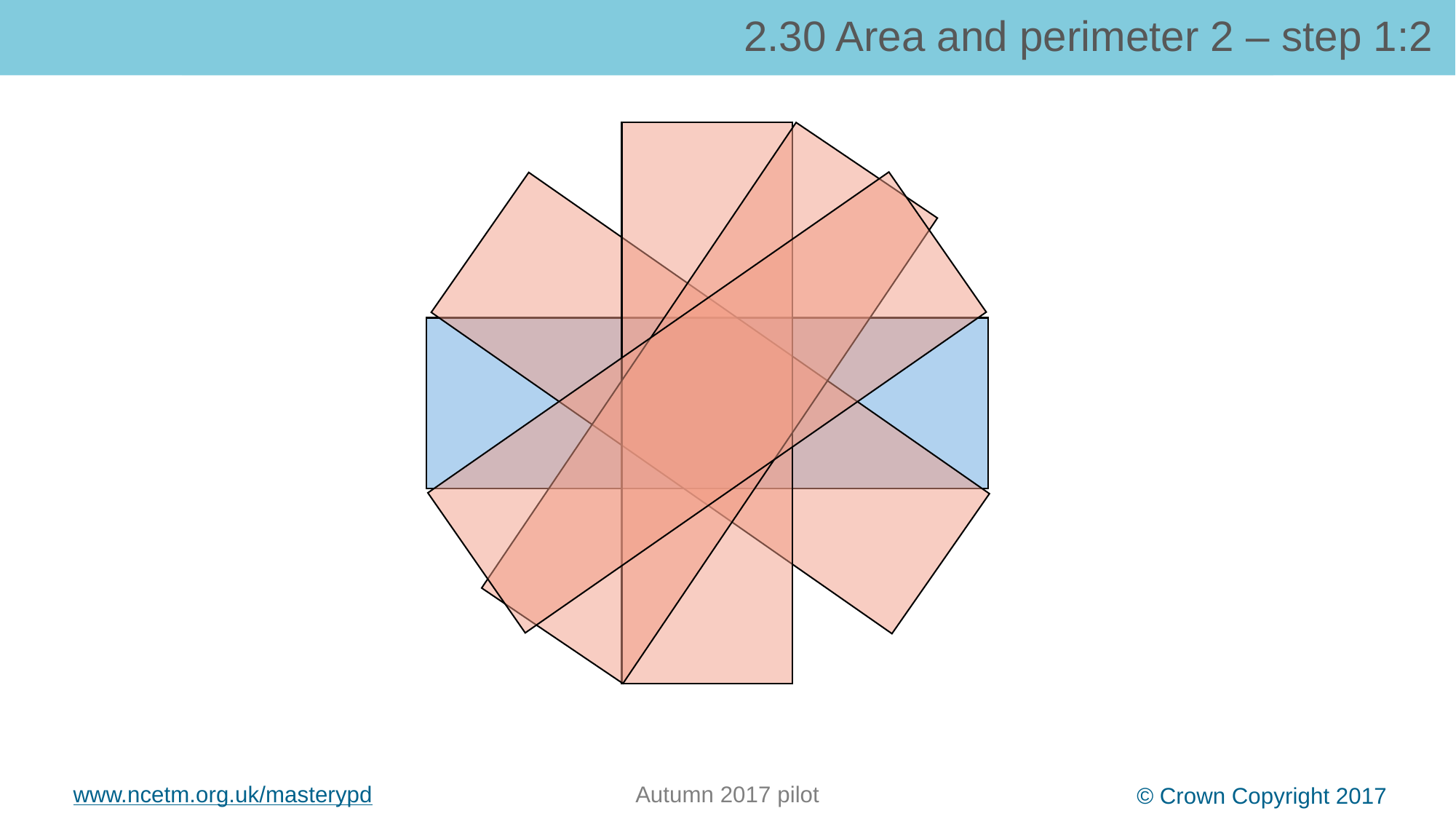

2.30 Area and perimeter 2 – step 1:2
2.30 Area and perimeter 2